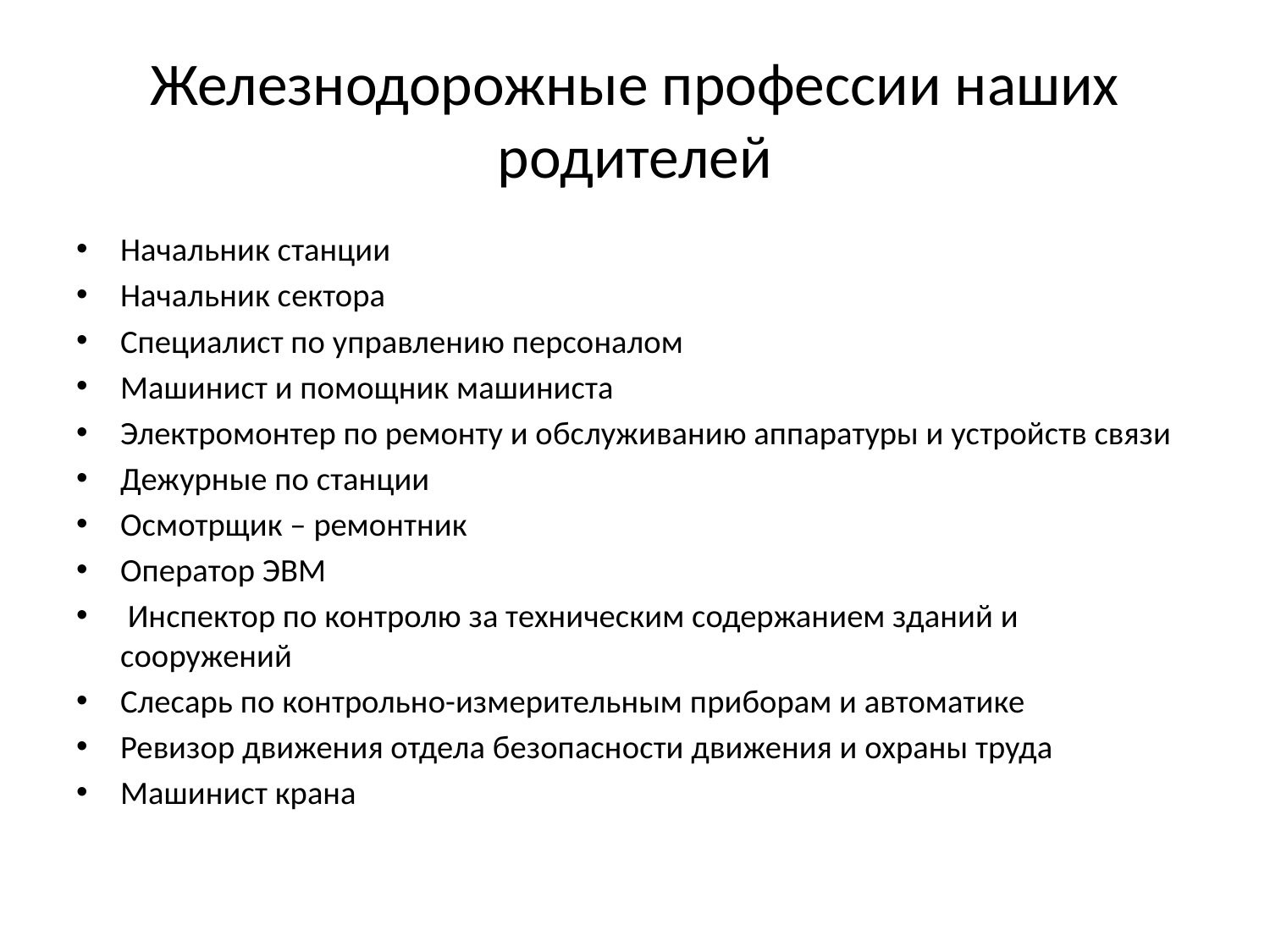

# Железнодорожные профессии наших родителей
Начальник станции
Начальник сектора
Специалист по управлению персоналом
Машинист и помощник машиниста
Электромонтер по ремонту и обслуживанию аппаратуры и устройств связи
Дежурные по станции
Осмотрщик – ремонтник
Оператор ЭВМ
 Инспектор по контролю за техническим содержанием зданий и сооружений
Слесарь по контрольно-измерительным приборам и автоматике
Ревизор движения отдела безопасности движения и охраны труда
Машинист крана